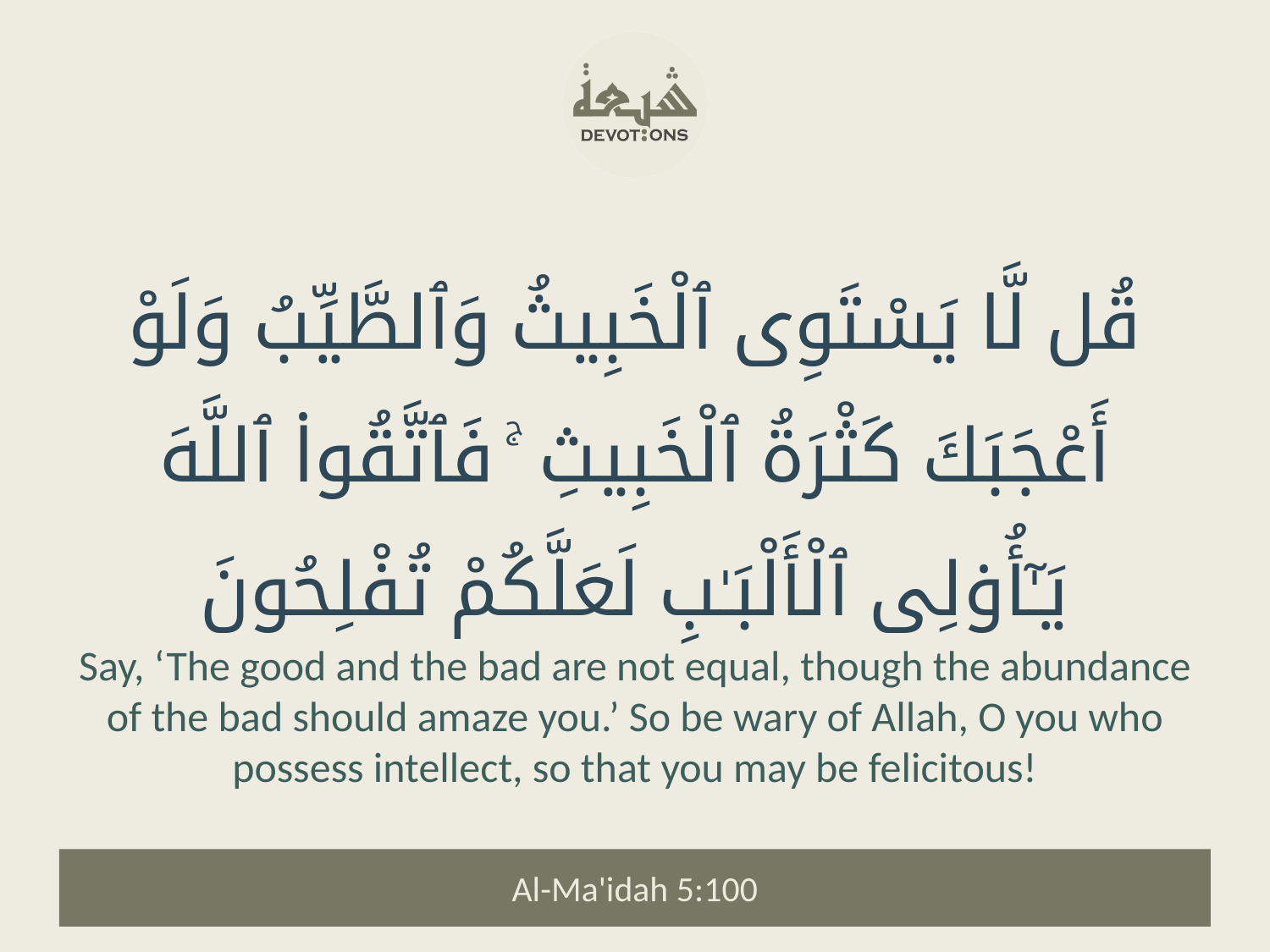

قُل لَّا يَسْتَوِى ٱلْخَبِيثُ وَٱلطَّيِّبُ وَلَوْ أَعْجَبَكَ كَثْرَةُ ٱلْخَبِيثِ ۚ فَٱتَّقُوا۟ ٱللَّهَ يَـٰٓأُو۟لِى ٱلْأَلْبَـٰبِ لَعَلَّكُمْ تُفْلِحُونَ
Say, ‘The good and the bad are not equal, though the abundance of the bad should amaze you.’ So be wary of Allah, O you who possess intellect, so that you may be felicitous!
Al-Ma'idah 5:100